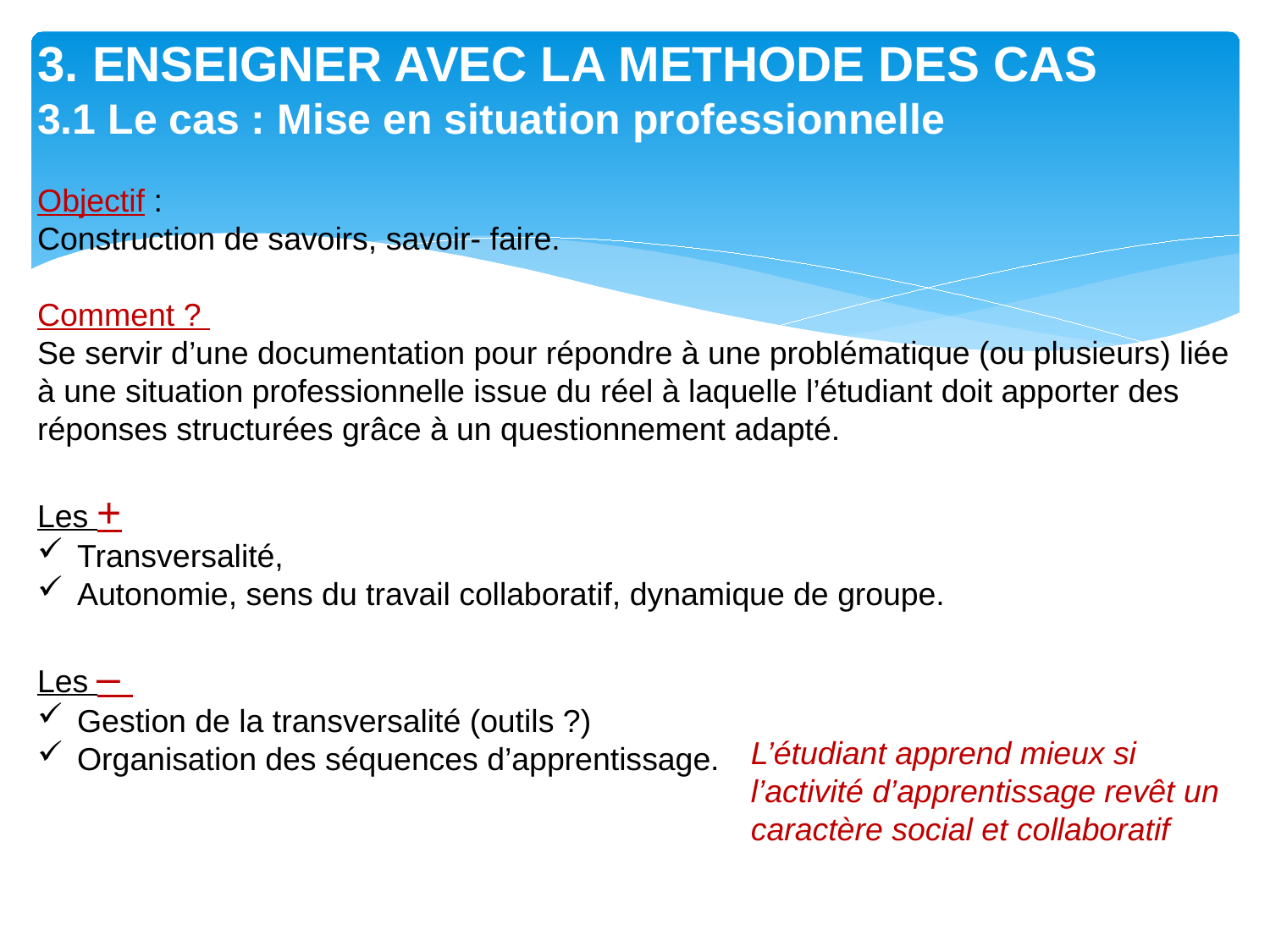

3. ENSEIGNER AVEC LA METHODE DES CAS
3.1 Le cas : Mise en situation professionnelle

Objectif :
Construction de savoirs, savoir- faire.

Comment ?
Se servir d’une documentation pour répondre à une problématique (ou plusieurs) liée à une situation professionnelle issue du réel à laquelle l’étudiant doit apporter des réponses structurées grâce à un questionnement adapté.

Les +
Transversalité,
Autonomie, sens du travail collaboratif, dynamique de groupe.

Les –
Gestion de la transversalité (outils ?)
Organisation des séquences d’apprentissage.
L’étudiant apprend mieux si l’activité d’apprentissage revêt un caractère social et collaboratif